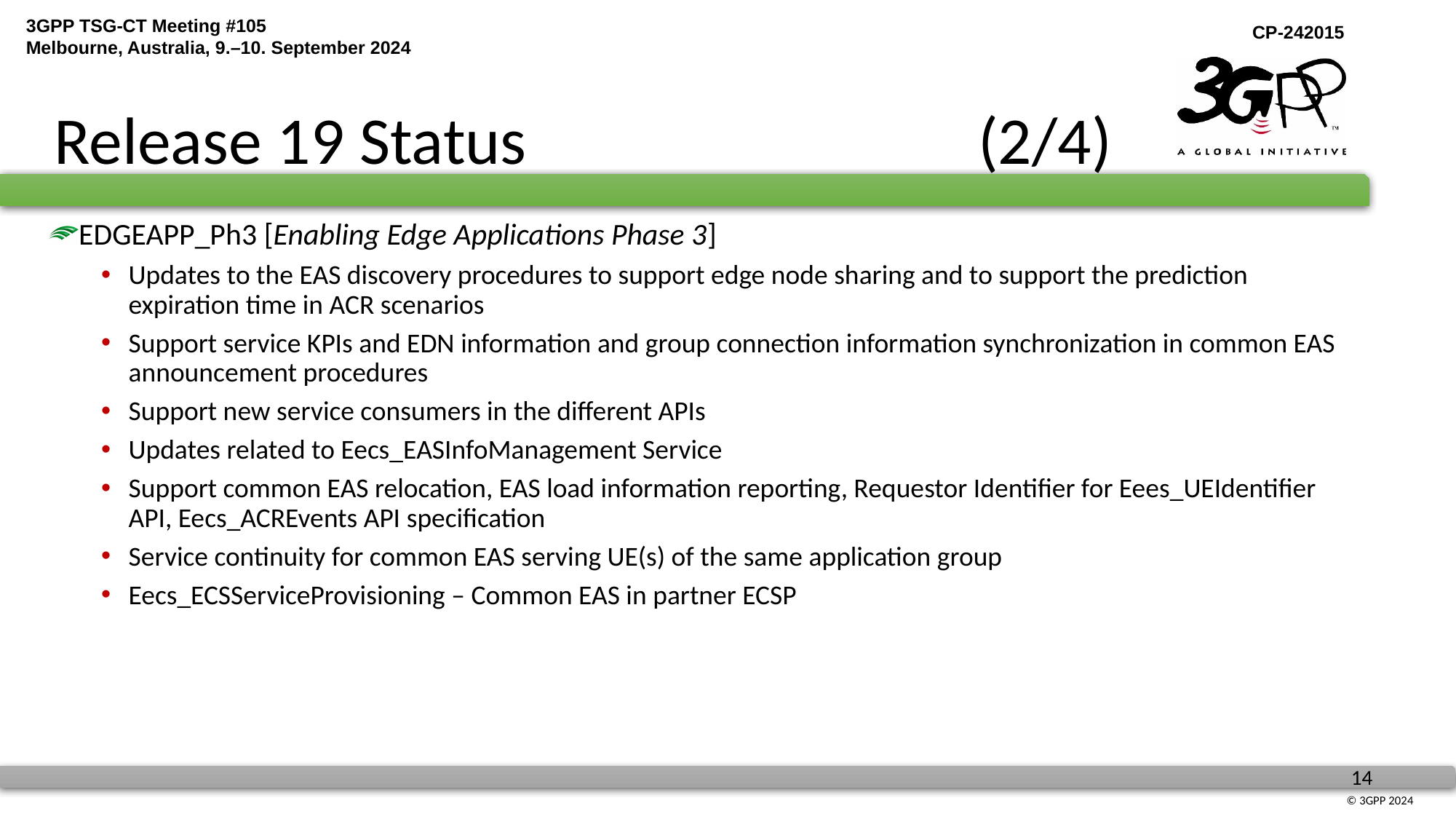

# Release 19 Status                              (2/4)
EDGEAPP_Ph3 [Enabling Edge Applications Phase 3]
Updates to the EAS discovery procedures to support edge node sharing and to support the prediction expiration time in ACR scenarios
Support service KPIs and EDN information and group connection information synchronization in common EAS announcement procedures
Support new service consumers in the different APIs
Updates related to Eecs_EASInfoManagement Service
Support common EAS relocation, EAS load information reporting, Requestor Identifier for Eees_UEIdentifier API, Eecs_ACREvents API specification
Service continuity for common EAS serving UE(s) of the same application group
Eecs_ECSServiceProvisioning – Common EAS in partner ECSP